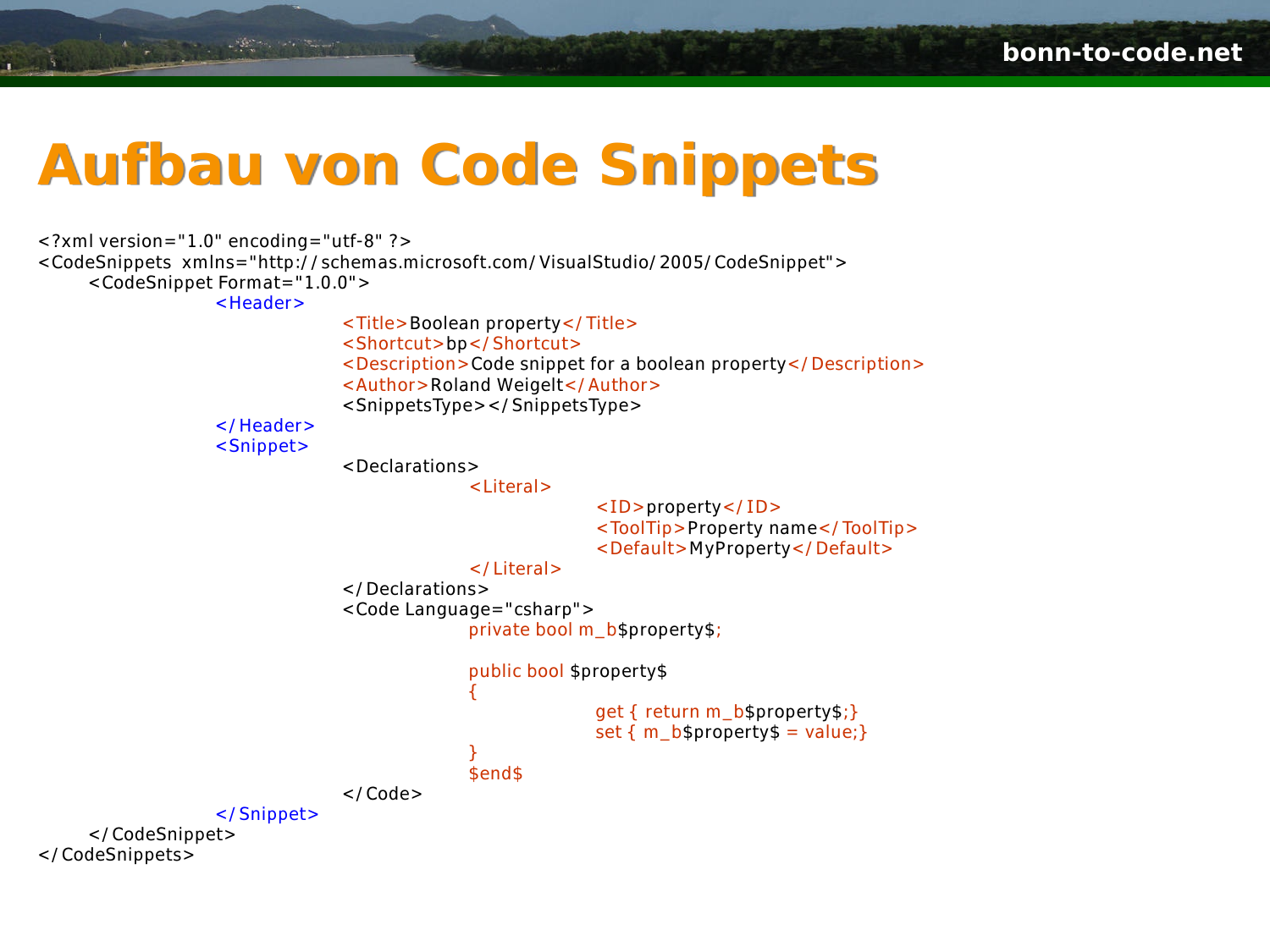

# Aufbau von Code Snippets
<?xml version="1.0" encoding="utf-8" ?>
<CodeSnippets  xmlns="http://schemas.microsoft.com/VisualStudio/2005/CodeSnippet">
	<CodeSnippet Format="1.0.0">
		<Header>
			<Title>Boolean property</Title>
			<Shortcut>bp</Shortcut>
			<Description>Code snippet for a boolean property</Description>
			<Author>Roland Weigelt</Author>
			<SnippetsType></SnippetsType>
		</Header>
		<Snippet>
			<Declarations>
				<Literal>
					<ID>property</ID>
					<ToolTip>Property name</ToolTip>
					<Default>MyProperty</Default>
				</Literal>
			</Declarations>
			<Code Language="csharp">
				private bool m_b$property$;

				public bool $property$
				{
					get { return m_b$property$;}
					set { m_b$property$ = value;}
				}
				$end$
			</Code>
		</Snippet>
	</CodeSnippet>
</CodeSnippets>